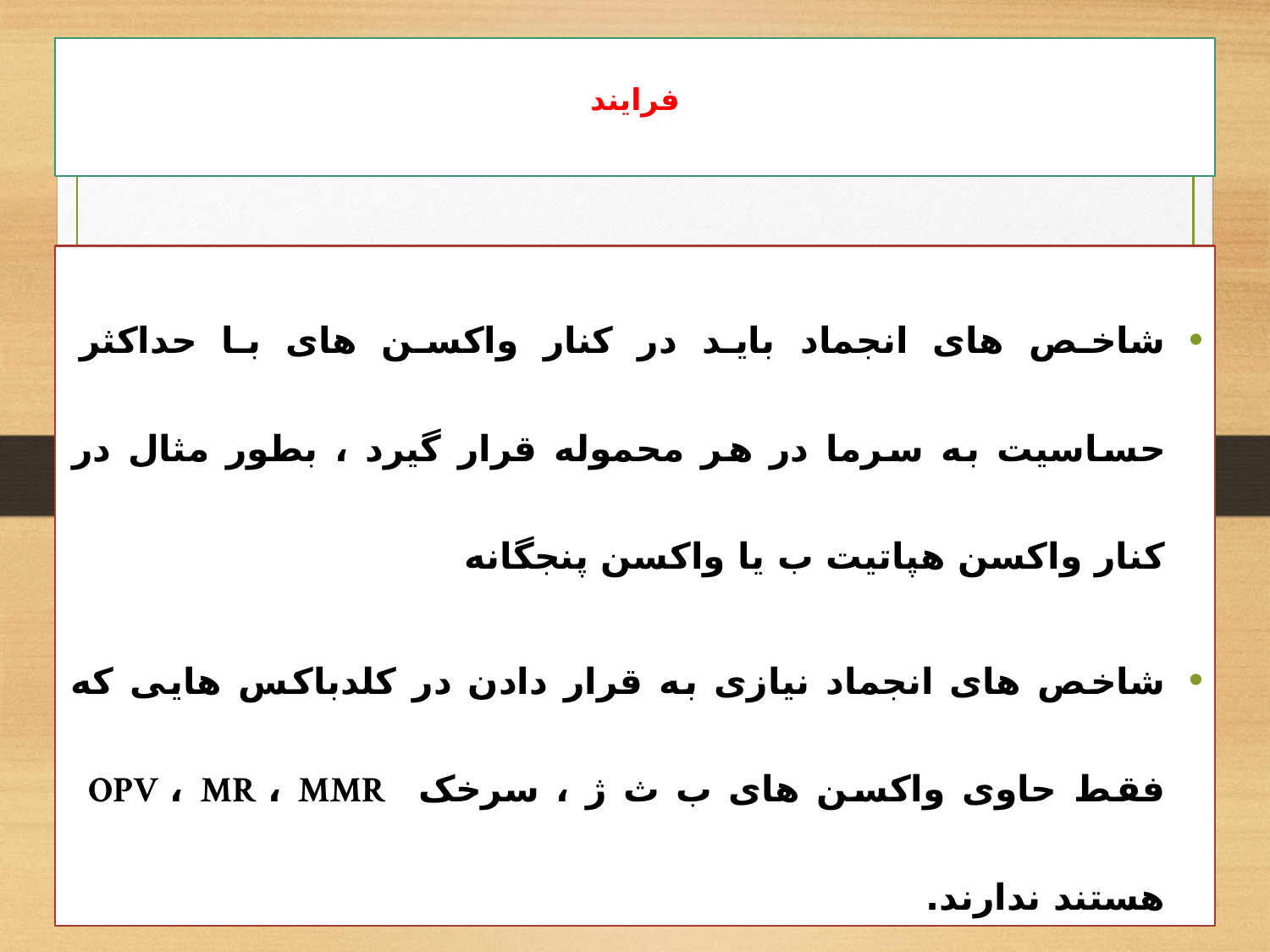

# فرایند
شاخص های انجماد باید در کنار واکسن های با حداکثر حساسیت به سرما در هر محموله قرار گیرد ، بطور مثال در کنار واکسن هپاتیت ب یا واکسن پنجگانه
شاخص های انجماد نیازی به قرار دادن در کلدباکس هایی که فقط حاوی واکسن های ب ث ژ ، سرخک  OPV ، MR ، MMR  هستند ندارند.